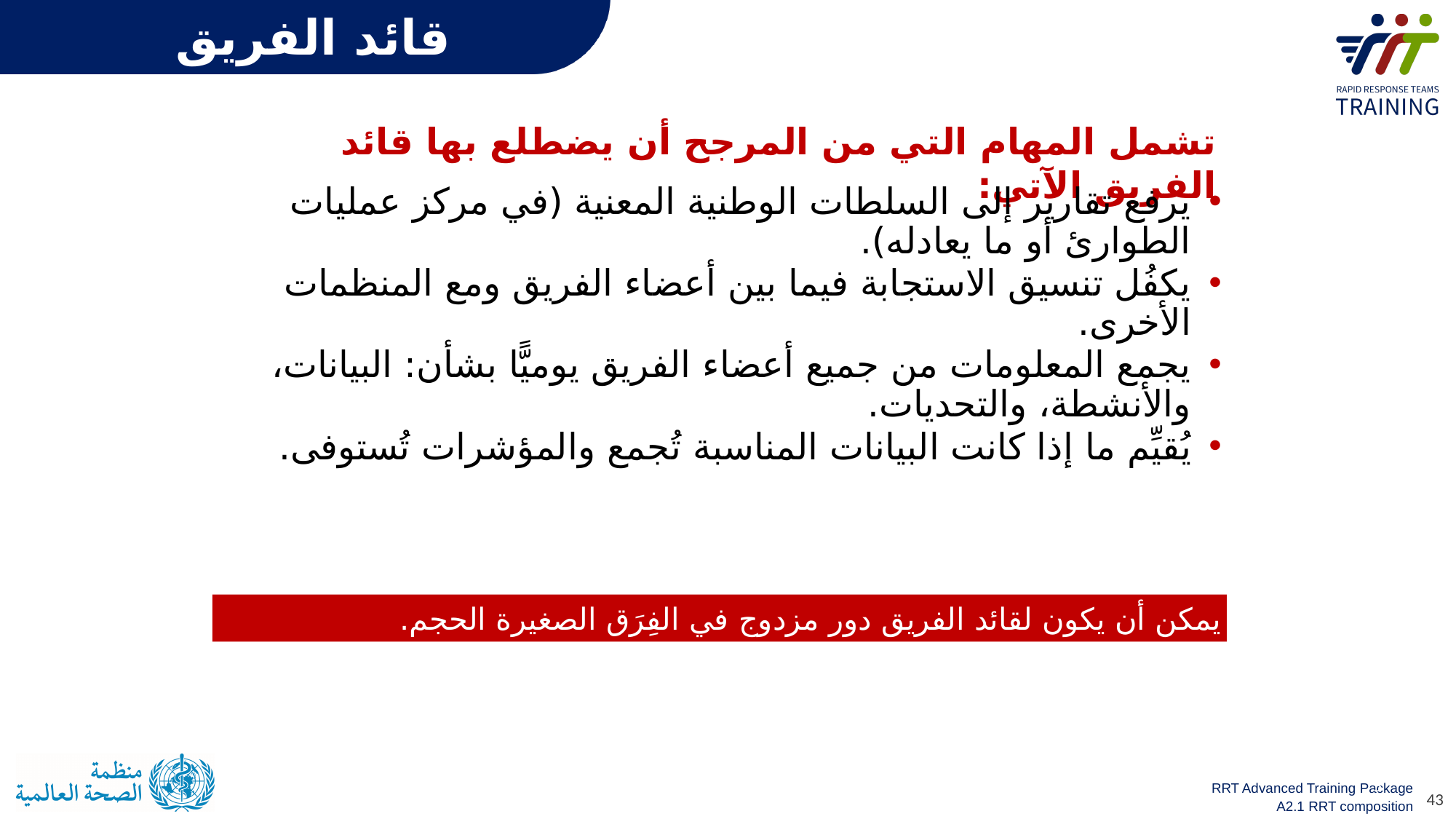

# قائد الفريق
تشمل المهام التي من المرجح أن يضطلع بها قائد الفريق الآتي:
يرفع تقارير إلى السلطات الوطنية المعنية (في مركز عمليات الطوارئ أو ما يعادله).
يكفُل تنسيق الاستجابة فيما بين أعضاء الفريق ومع المنظمات الأخرى.
يجمع المعلومات من جميع أعضاء الفريق يوميًّا بشأن: البيانات، والأنشطة، والتحديات.
يُقيِّم ما إذا كانت البيانات المناسبة تُجمع والمؤشرات تُستوفى.
يمكن أن يكون لقائد الفريق دور مزدوج في الفِرَق الصغيرة الحجم.
43